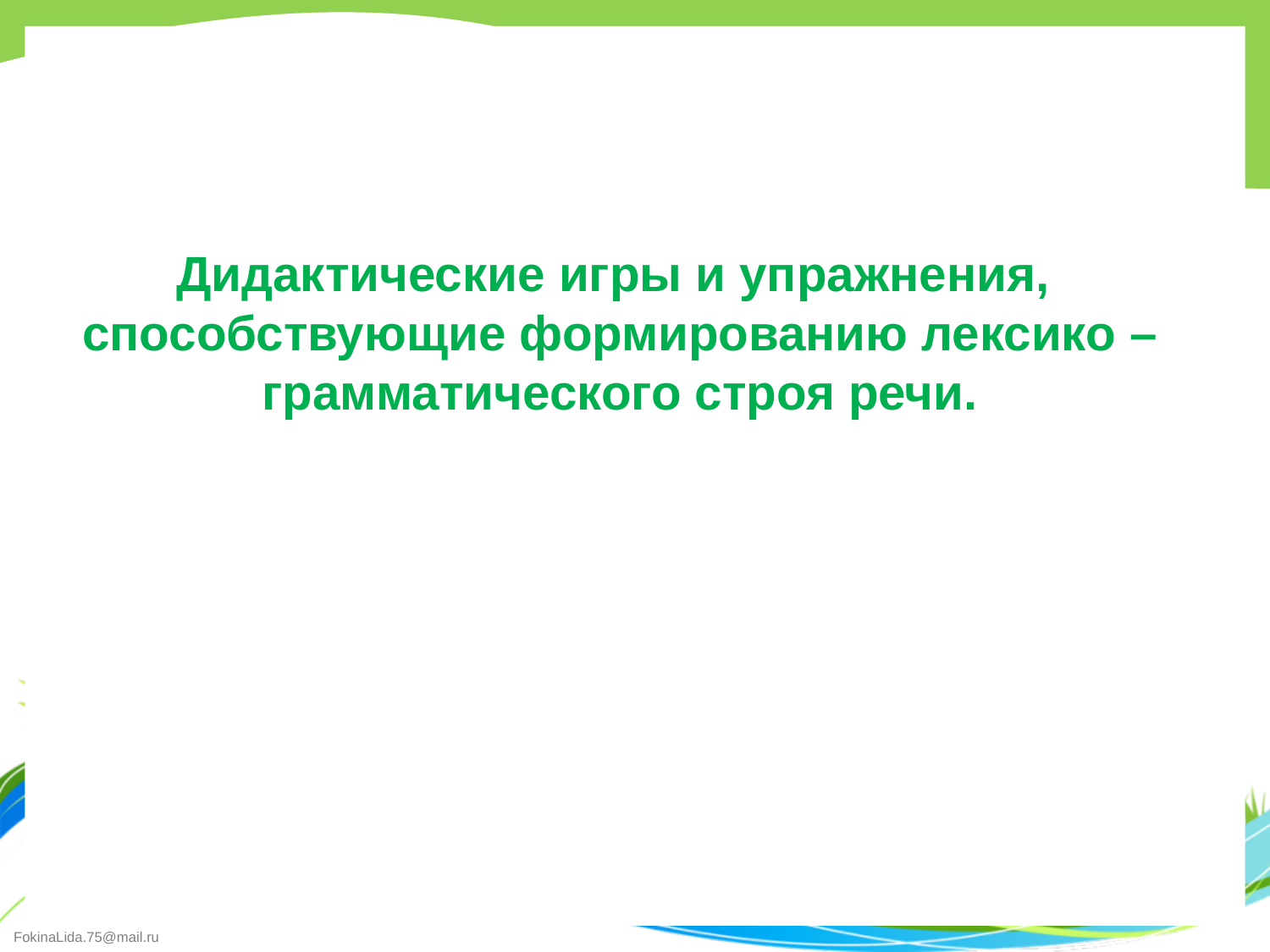

Дидактические игры и упражнения,
способствующие формированию лексико – грамматического строя речи.